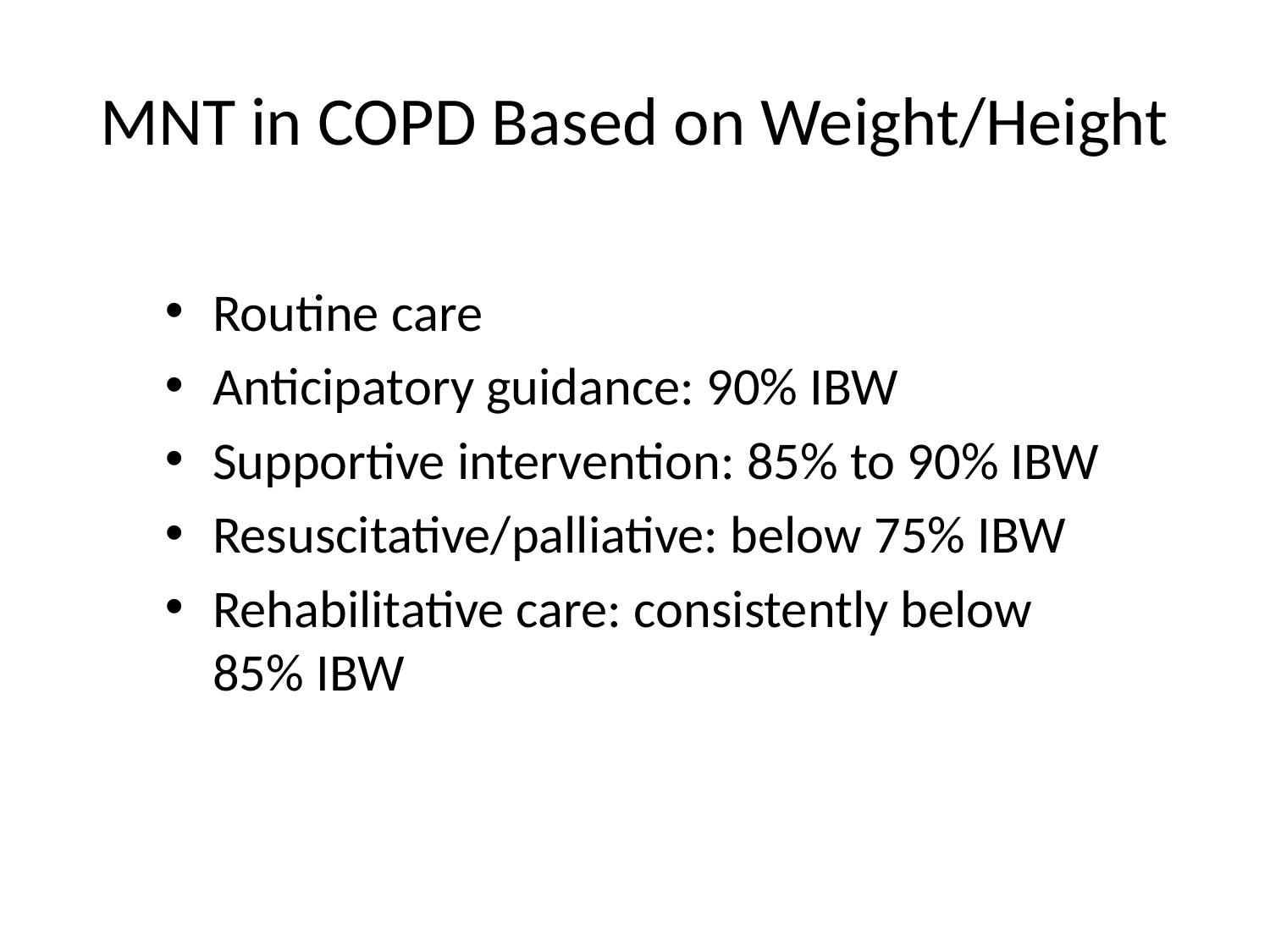

# MNT in COPD Based on Weight/Height
Routine care
Anticipatory guidance: 90% IBW
Supportive intervention: 85% to 90% IBW
Resuscitative/palliative: below 75% IBW
Rehabilitative care: consistently below
85% IBW